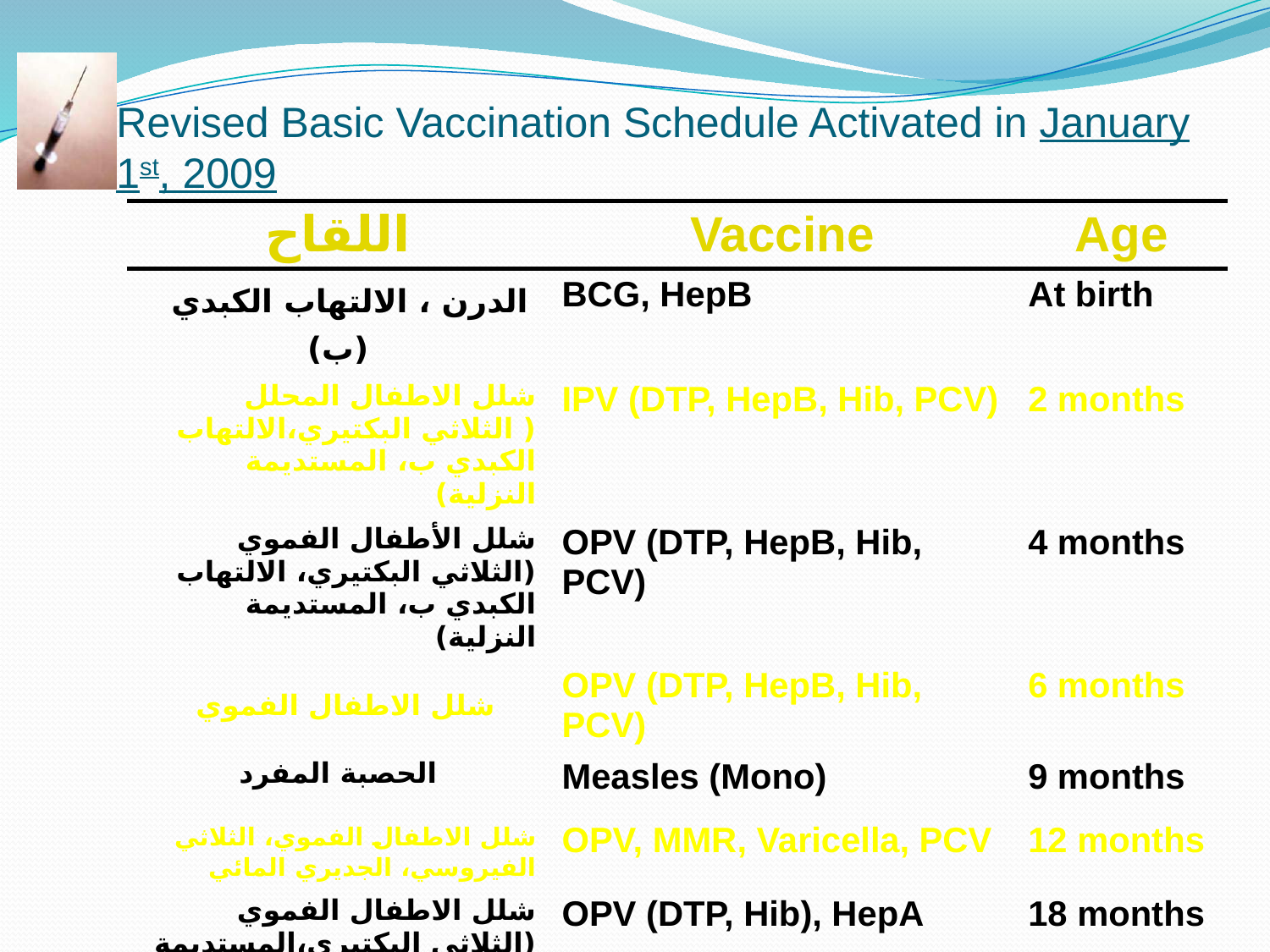

# Revised Basic Vaccination Schedule Activated in January 1st, 2009
| اللقاح | Vaccine | Age |
| --- | --- | --- |
| الدرن ، الالتهاب الكبدي (ب) | BCG, HepB | At birth |
| شلل الاطفال المحلل ( الثلاثي البكتيري،الالتهاب الكبدي ب، المستديمة النزلية) | IPV (DTP, HepB, Hib, PCV) | 2 months |
| شلل الأطفال الفموي (الثلاثي البكتيري، الالتهاب الكبدي ب، المستديمة النزلية) | OPV (DTP, HepB, Hib, PCV) | 4 months |
| شلل الاطفال الفموي | OPV (DTP, HepB, Hib, PCV) | 6 months |
| الحصبة المفرد | Measles (Mono) | 9 months |
| شلل الاطفال الفموي، الثلاثي الفيروسي، الجديري المائي | OPV, MMR, Varicella, PCV | 12 months |
| شلل الاطفال الفموي (الثلاثي البكتيري،المستديمة النزلية) ، الالتهاب الكبدي(أ) | OPV (DTP, Hib), HepA | 18 months |
| الالتهاب الكبدي(أ) | HepA | 24 months |
| شلل الأطفال، الثلاثي البكتيري، الثلاثي الفيروسي، الجديري المائي | OPV, DTP, MMR, Varicella | 4 – 6 Years |